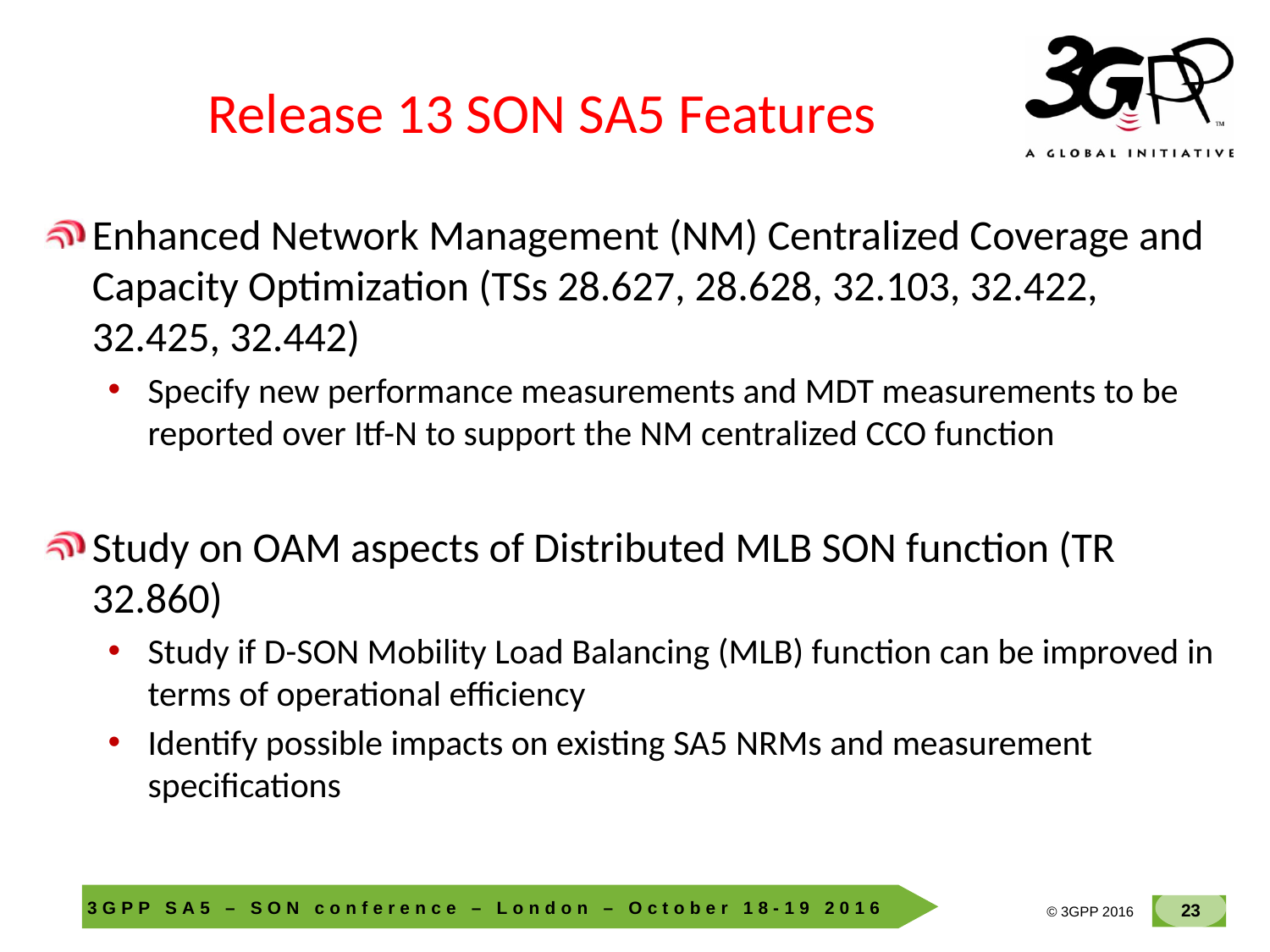

# Release 13 SON SA5 Features
Enhanced Network Management (NM) Centralized Coverage and Capacity Optimization (TSs 28.627, 28.628, 32.103, 32.422, 32.425, 32.442)
Specify new performance measurements and MDT measurements to be reported over Itf-N to support the NM centralized CCO function

Study on OAM aspects of Distributed MLB SON function (TR 32.860)
Study if D-SON Mobility Load Balancing (MLB) function can be improved in terms of operational efficiency
Identify possible impacts on existing SA5 NRMs and measurement specifications